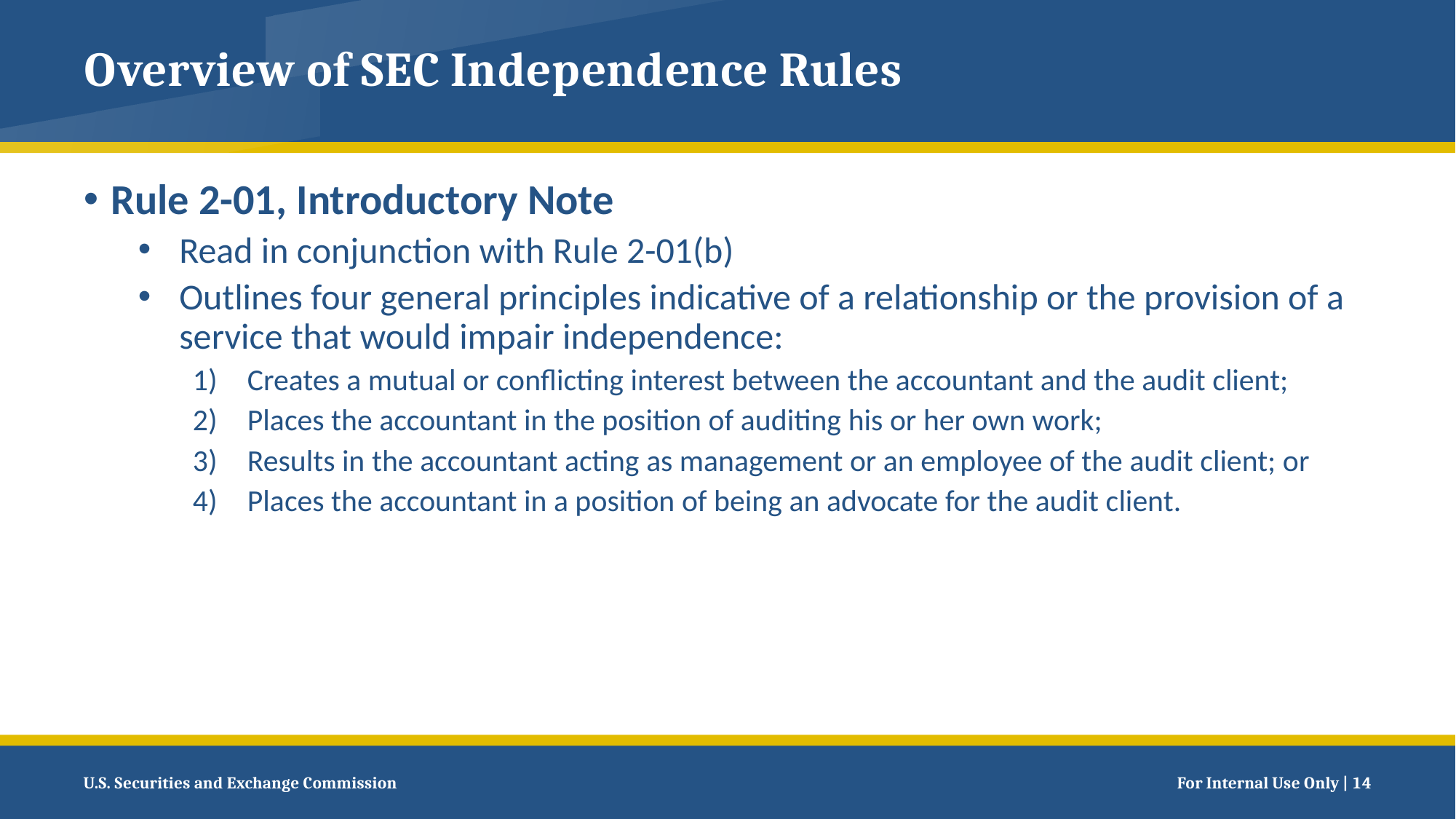

# Overview of SEC Independence Rules
Rule 2-01, Introductory Note
Read in conjunction with Rule 2-01(b)
Outlines four general principles indicative of a relationship or the provision of a service that would impair independence:
Creates a mutual or conflicting interest between the accountant and the audit client;
Places the accountant in the position of auditing his or her own work;
Results in the accountant acting as management or an employee of the audit client; or
Places the accountant in a position of being an advocate for the audit client.

14